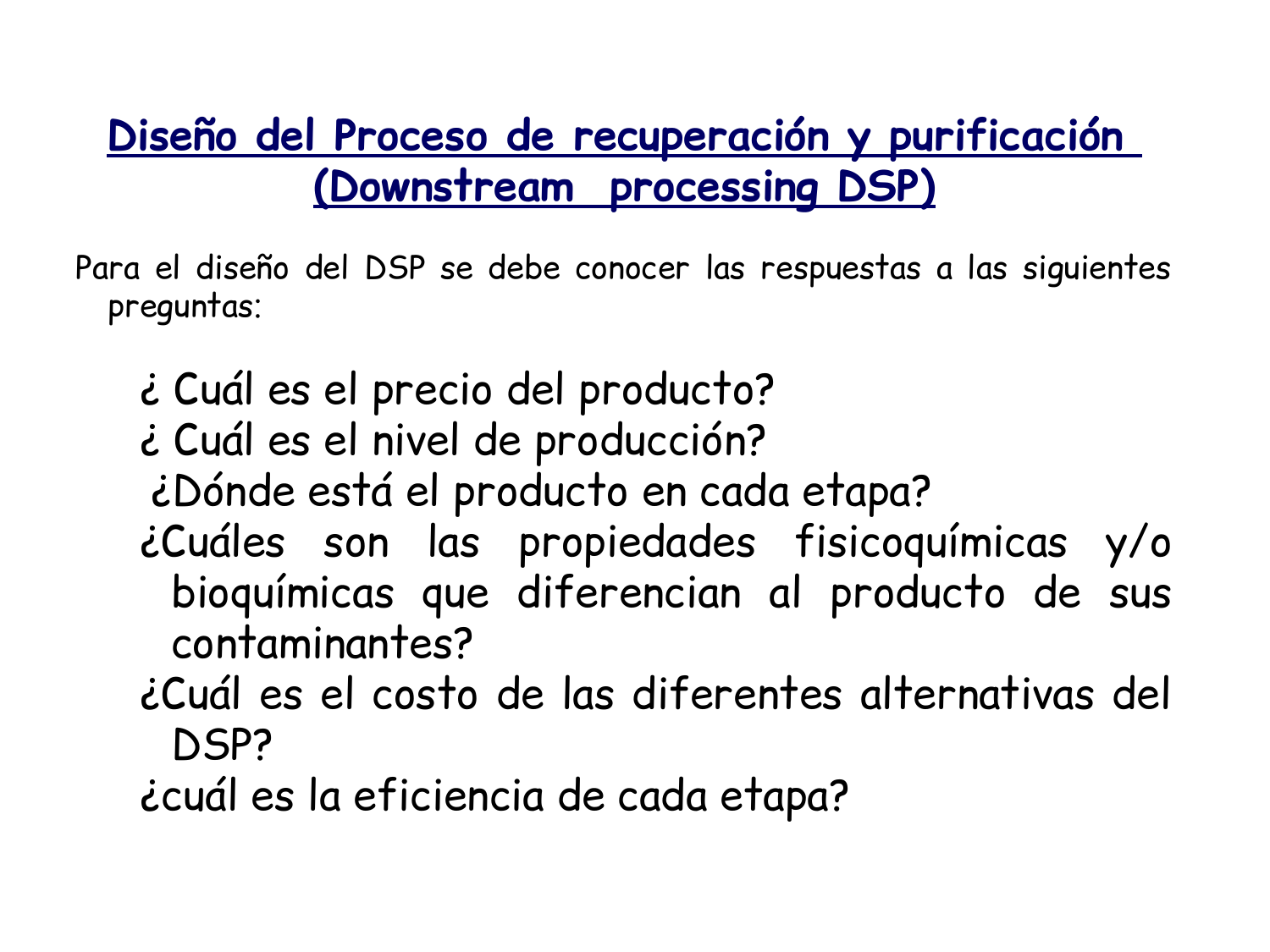

Diseño del Proceso de recuperación y purificación
(Downstream  processing DSP)

Para el diseño del DSP se debe conocer las respuestas a las siguientes preguntas:

¿ Cuál es el precio del producto?
¿ Cuál es el nivel de producción?
 ¿Dónde está el producto en cada etapa?
¿Cuáles son las propiedades fisicoquímicas y/o bioquímicas que diferencian al producto de sus contaminantes?
¿Cuál es el costo de las diferentes alternativas del DSP?
¿cuál es la eficiencia de cada etapa?